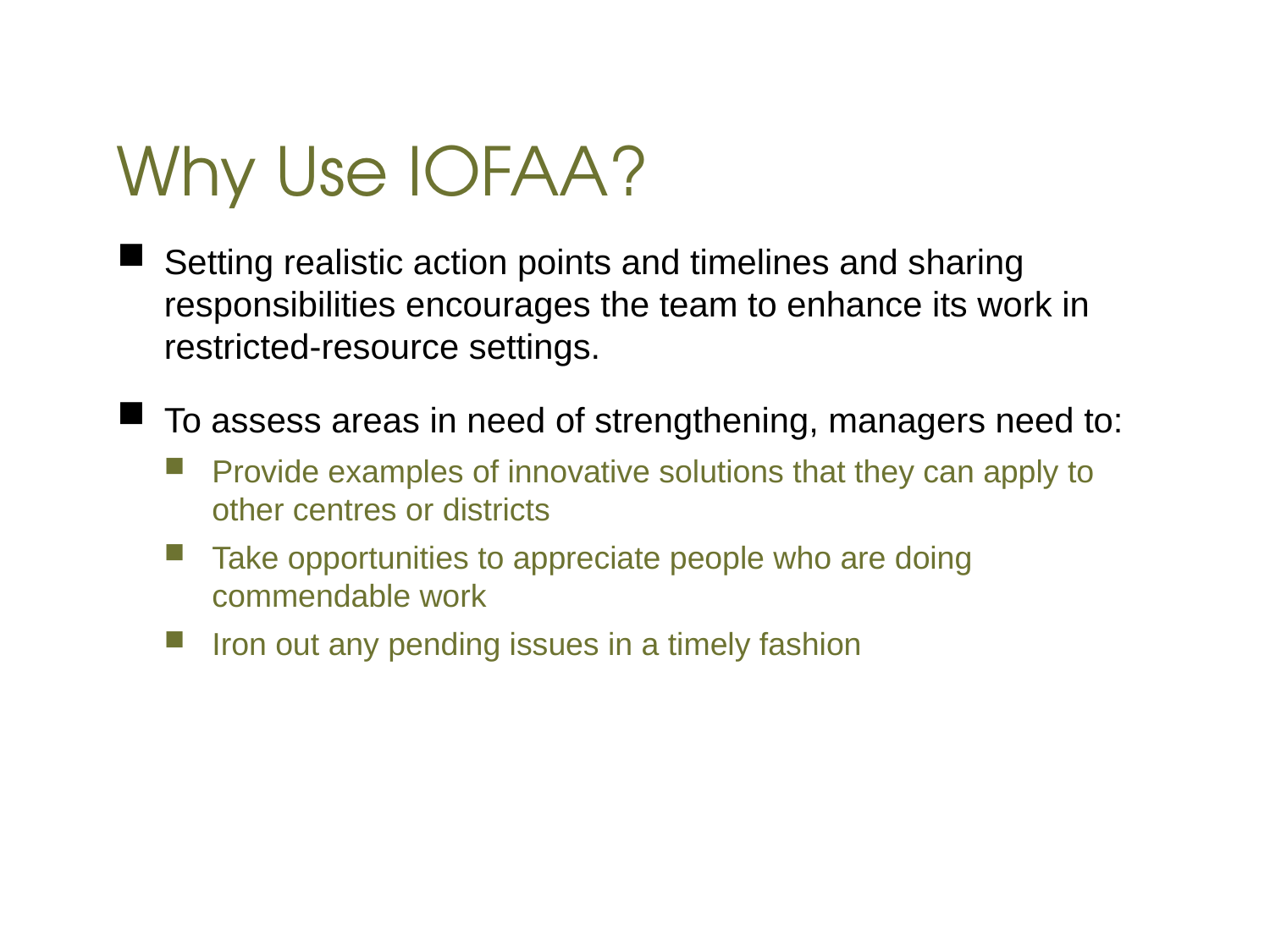

# Why Use IOFAA?
Setting realistic action points and timelines and sharing responsibilities encourages the team to enhance its work in restricted-resource settings.
To assess areas in need of strengthening, managers need to:
Provide examples of innovative solutions that they can apply to other centres or districts
Take opportunities to appreciate people who are doing commendable work
Iron out any pending issues in a timely fashion